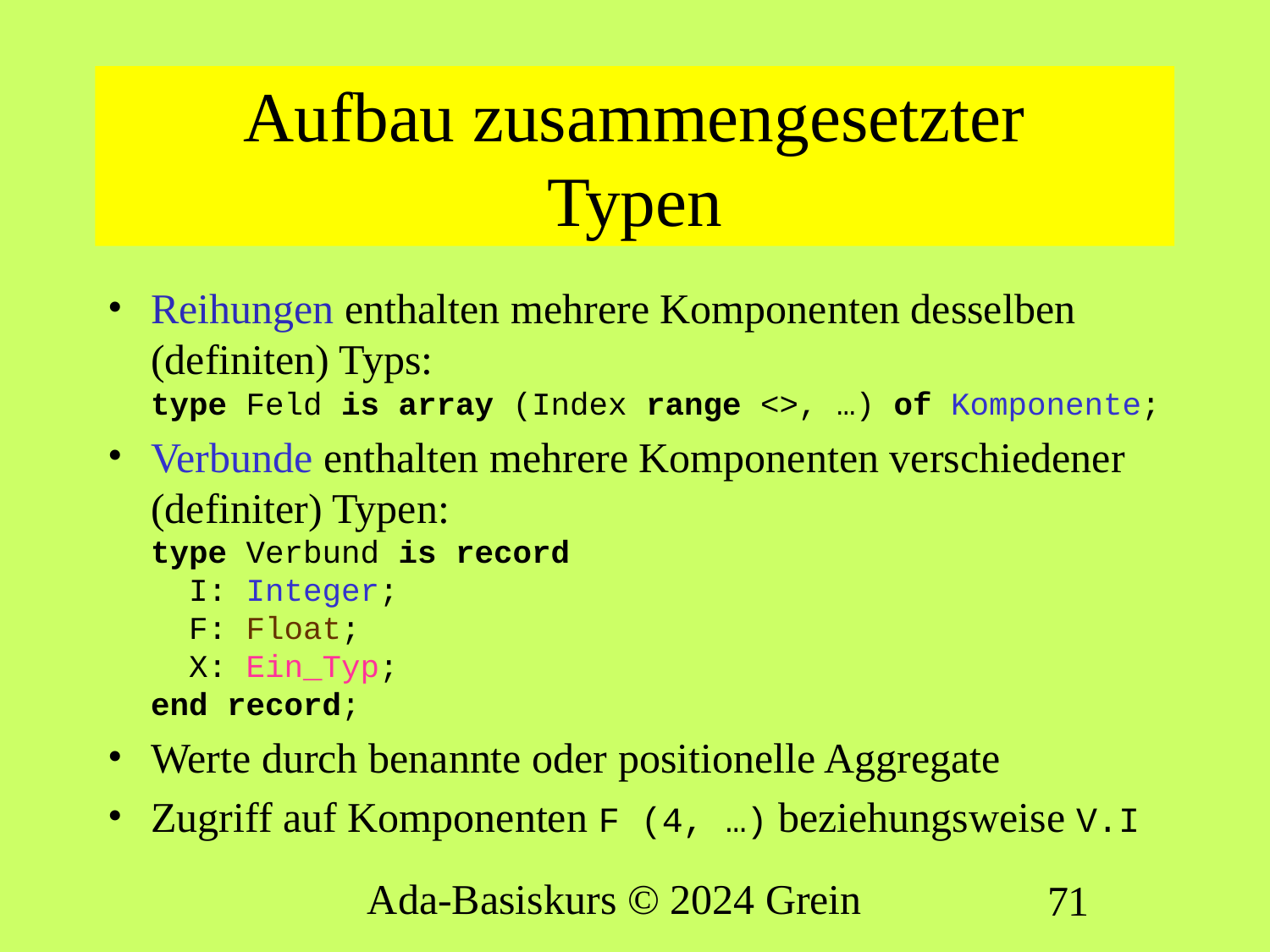

# Aufbau zusammengesetzter Typen
Reihungen enthalten mehrere Komponenten desselben (definiten) Typs:
type Feld is array (Index range <>, …) of Komponente;
Verbunde enthalten mehrere Komponenten verschiedener (definiter) Typen:
type Verbund is record
  I: Integer;
  F: Float;
  X: Ein_Typ;
end record;
Werte durch benannte oder positionelle Aggregate
Zugriff auf Komponenten F (4, …) beziehungsweise V.I
Ada-Basiskurs © 2024 Grein
71